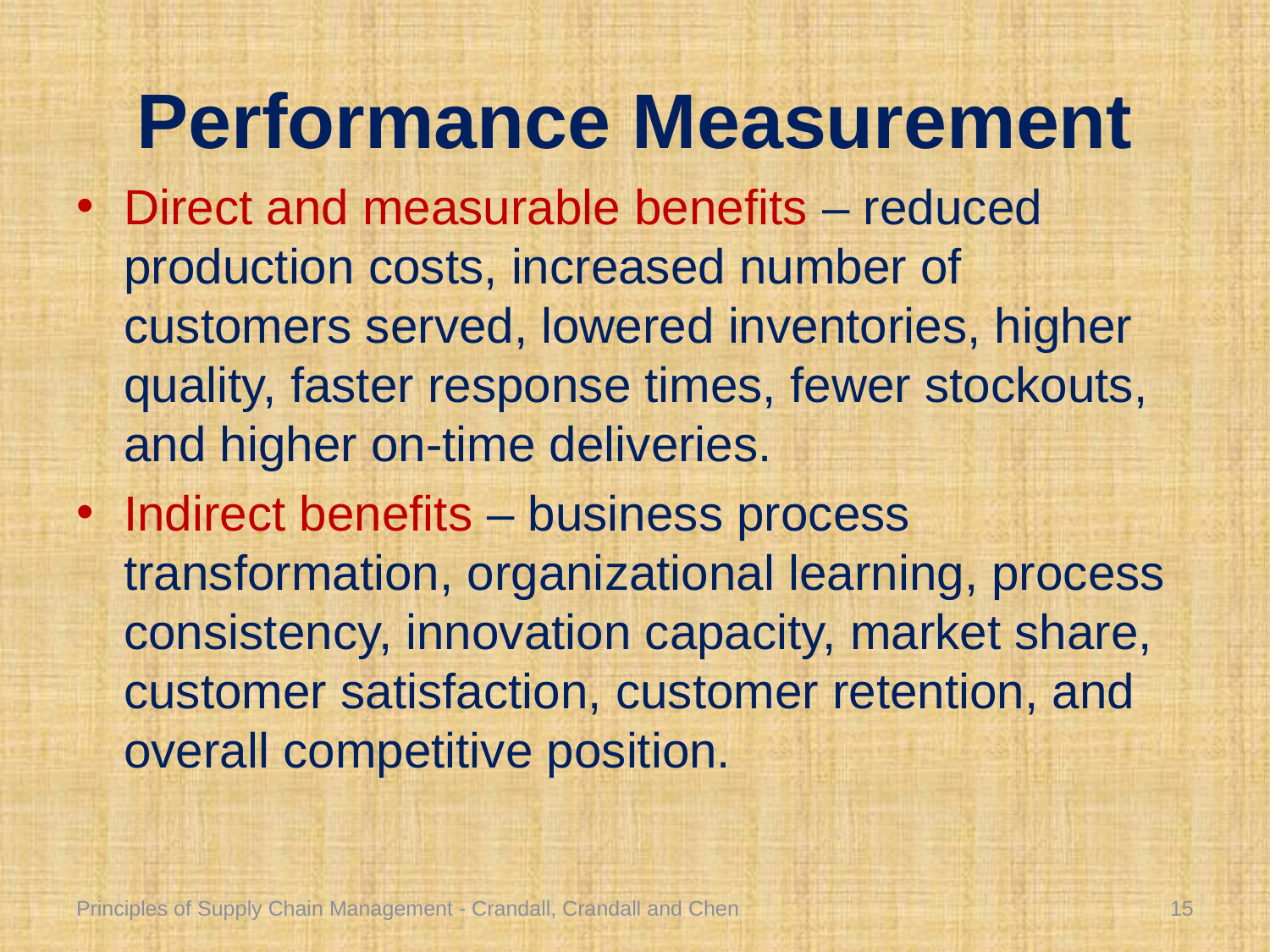

# Performance Measurement
Direct and measurable benefits – reduced production costs, increased number of customers served, lowered inventories, higher quality, faster response times, fewer stockouts, and higher on-time deliveries.
Indirect benefits – business process transformation, organizational learning, process consistency, innovation capacity, market share, customer satisfaction, customer retention, and overall competitive position.
Principles of Supply Chain Management - Crandall, Crandall and Chen
15